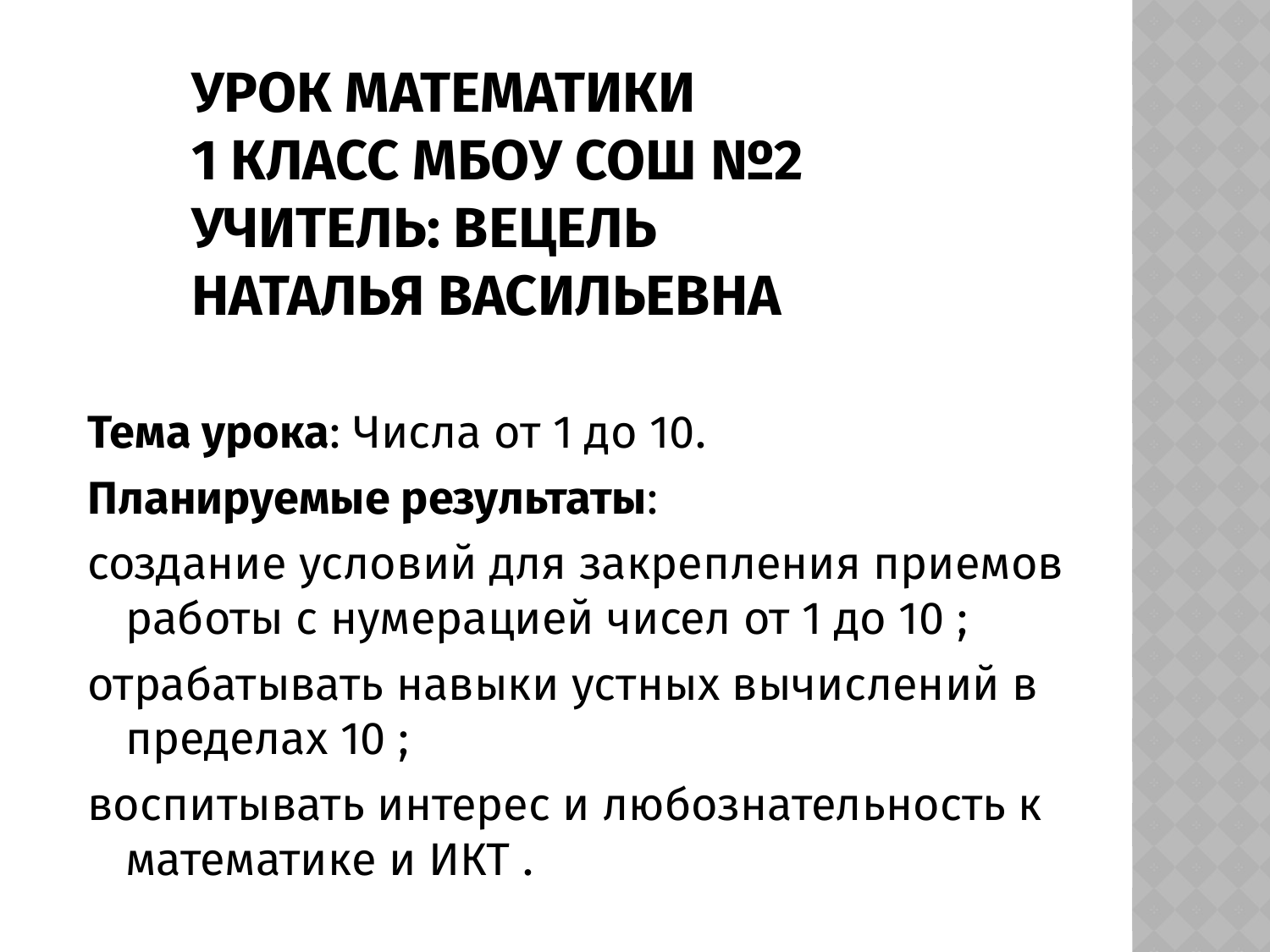

# Урок математики 1 класс МБОУ СОШ №2 Учитель: Вецель Наталья Васильевна
Тема урока: Числа от 1 до 10.
Планируемые результаты:
создание условий для закрепления приемов работы с нумерацией чисел от 1 до 10 ;
отрабатывать навыки устных вычислений в пределах 10 ;
воспитывать интерес и любознательность к математике и ИКТ .